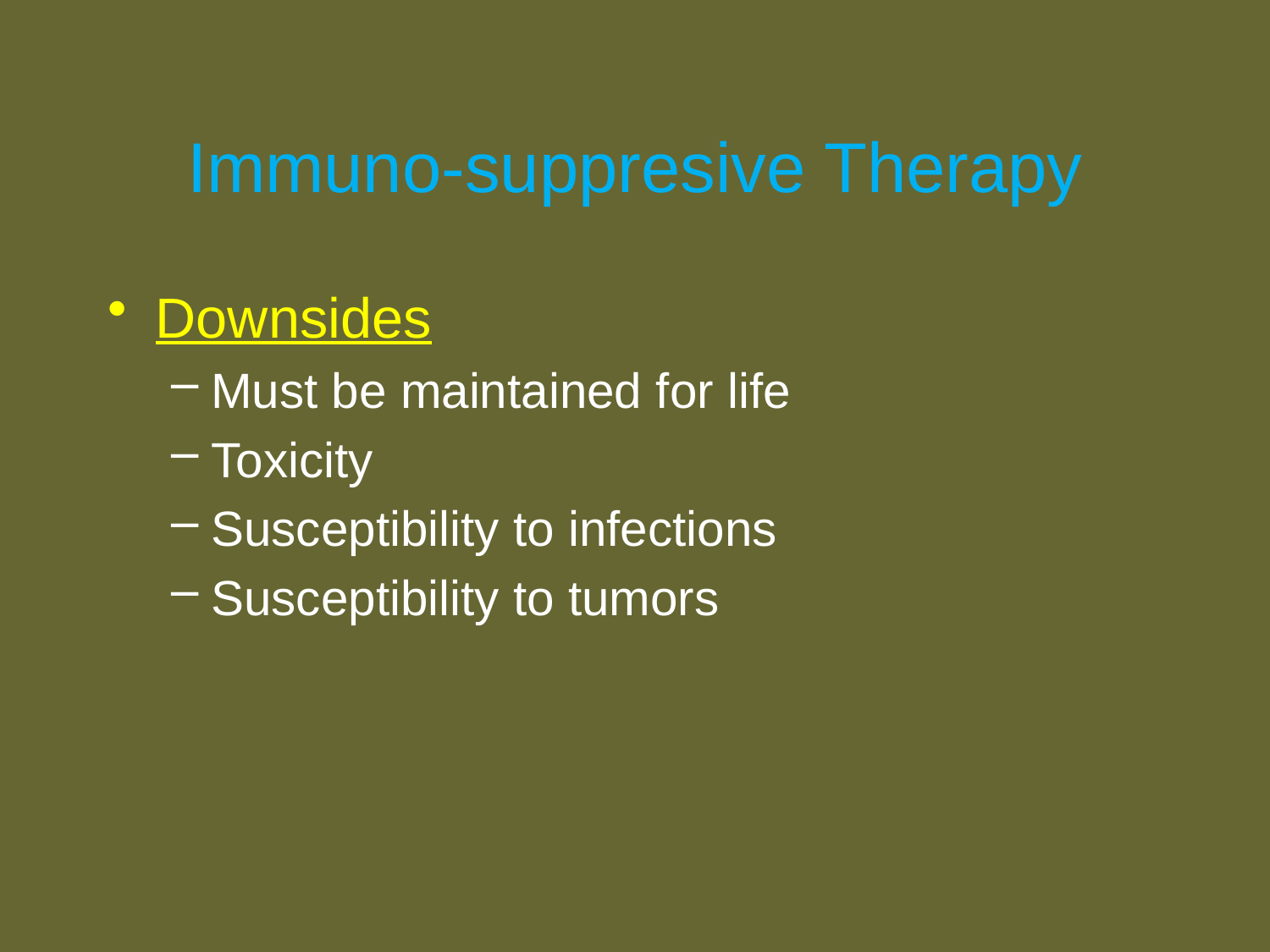

# Immuno-suppresive Therapy
Downsides
Must be maintained for life
Toxicity
Susceptibility to infections
Susceptibility to tumors